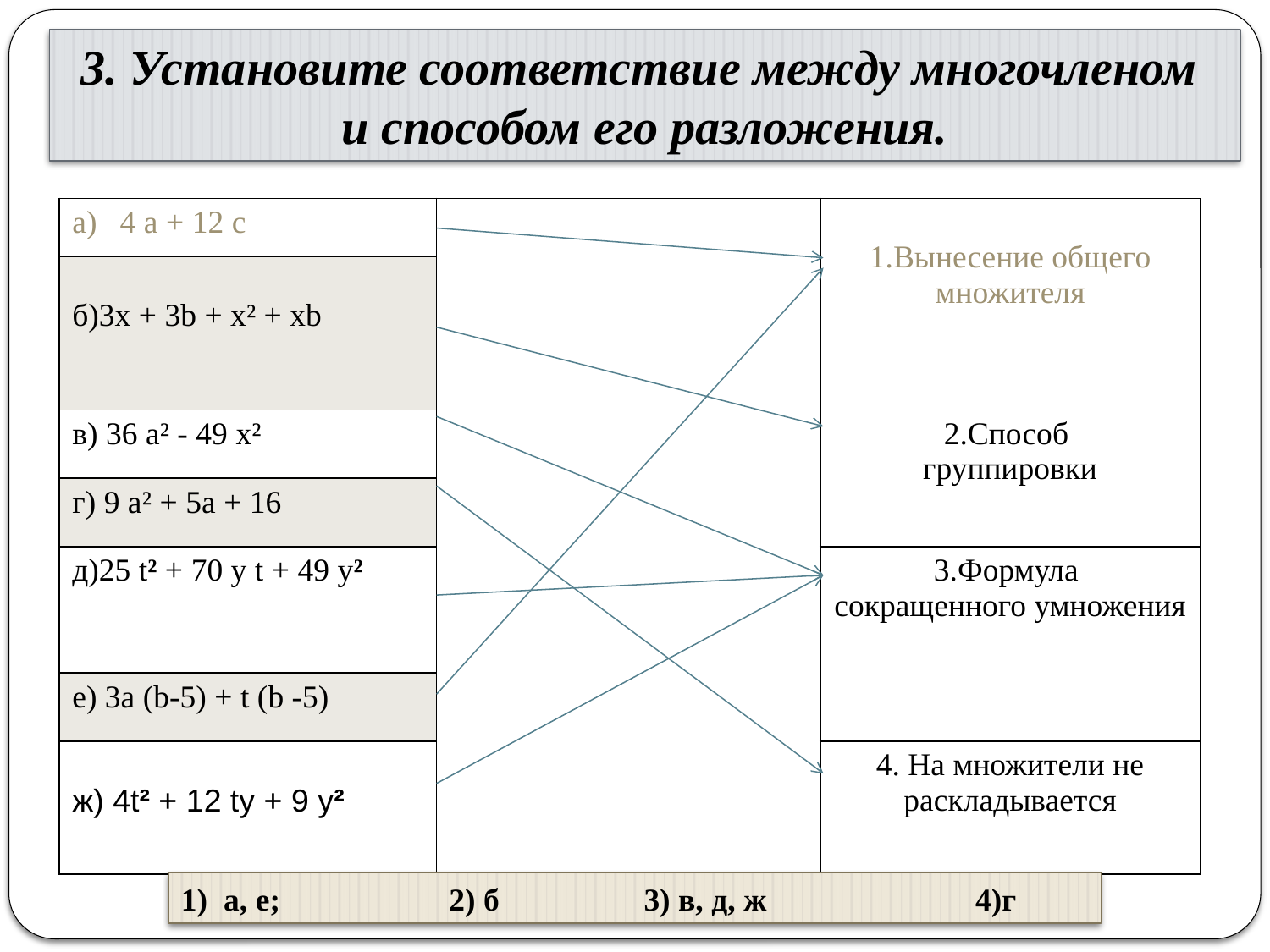

3. Установите соответствие между многочленом
и способом его разложения.
| 4 a + 12 c |  | 1.Вынесение общего множителя |
| --- | --- | --- |
| б)3x + 3b + x² + xb |  |  |
| в) 36 а² - 49 x² |  | 2.Способ группировки |
| г) 9 а² + 5a + 16 |  |  |
| д)25 t² + 70 y t + 49 y² |  | 3.Формула сокращенного умножения |
| е) 3a (b-5) + t (b -5) |  |  |
| ж) 4t² + 12 ty + 9 y² |  | 4. На множители не раскладывается |
1)  а, е;                     2) б                  3) в, д, ж                          4)г